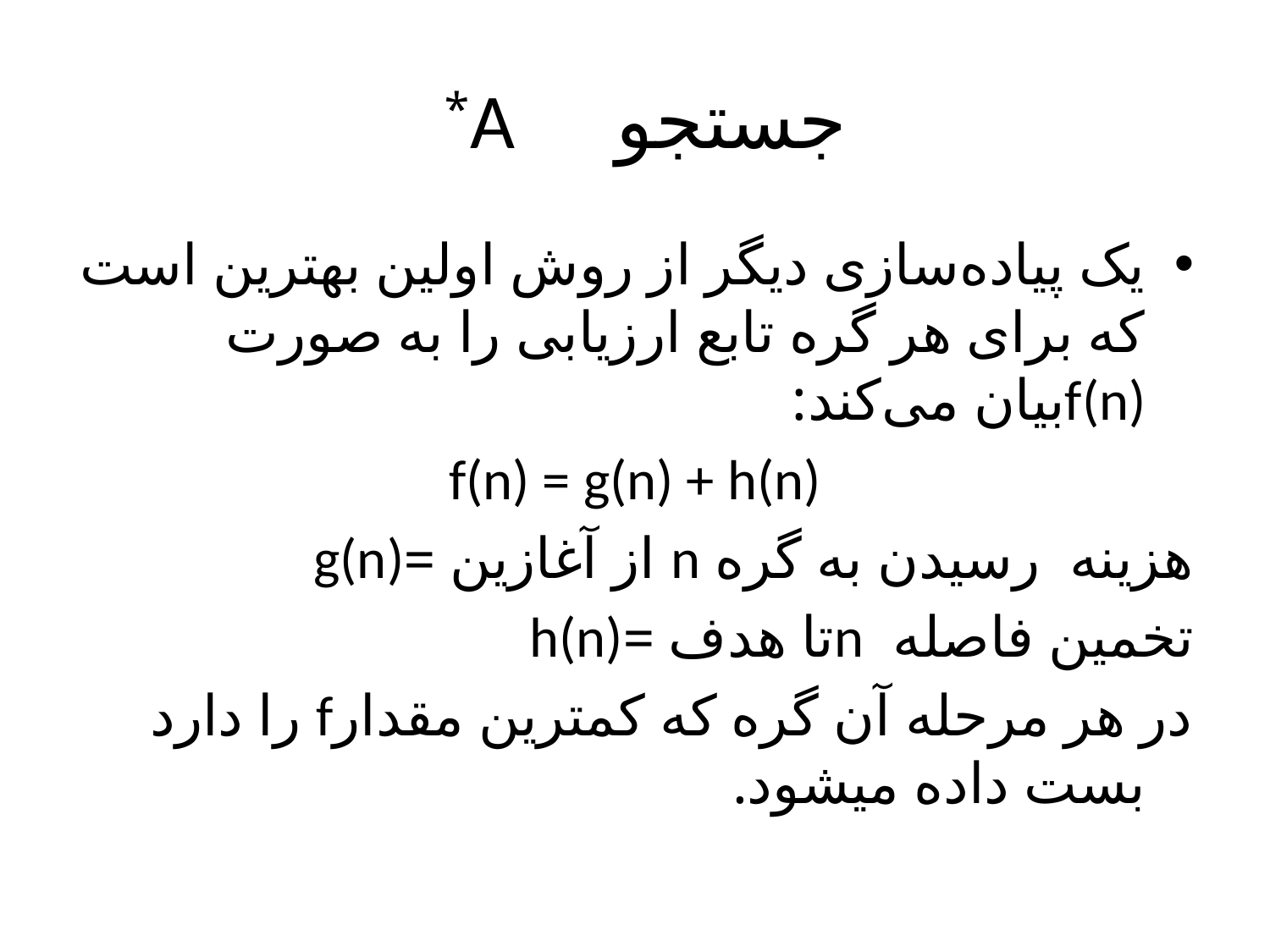

# جستجو     A*
یک پیاده‌سازی دیگر از روش اولین بهترین است که برای هر گره تابع ارزیابی را به صورت  f(n)بیان می‌کند:
f(n) = g(n) + h(n)
هزینه  رسیدن به گره n از آغازین =g(n)
تخمین فاصله  nتا هدف =h(n)
در هر مرحله آن گره که کمترین مقدارf را دارد بست داده میشود.